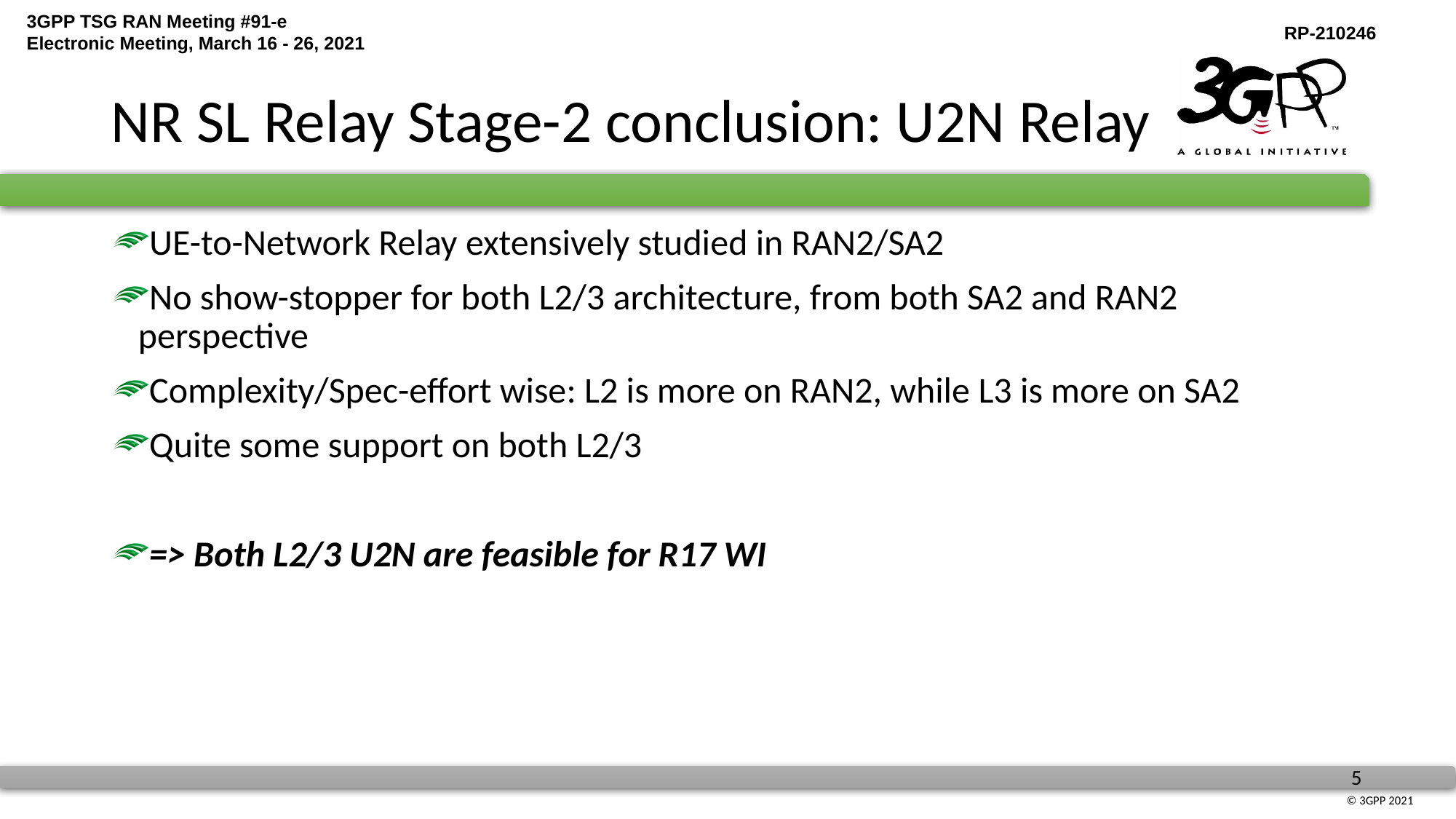

# NR SL Relay Stage-2 conclusion: U2N Relay
UE-to-Network Relay extensively studied in RAN2/SA2
No show-stopper for both L2/3 architecture, from both SA2 and RAN2 perspective
Complexity/Spec-effort wise: L2 is more on RAN2, while L3 is more on SA2
Quite some support on both L2/3

=> Both L2/3 U2N are feasible for R17 WI